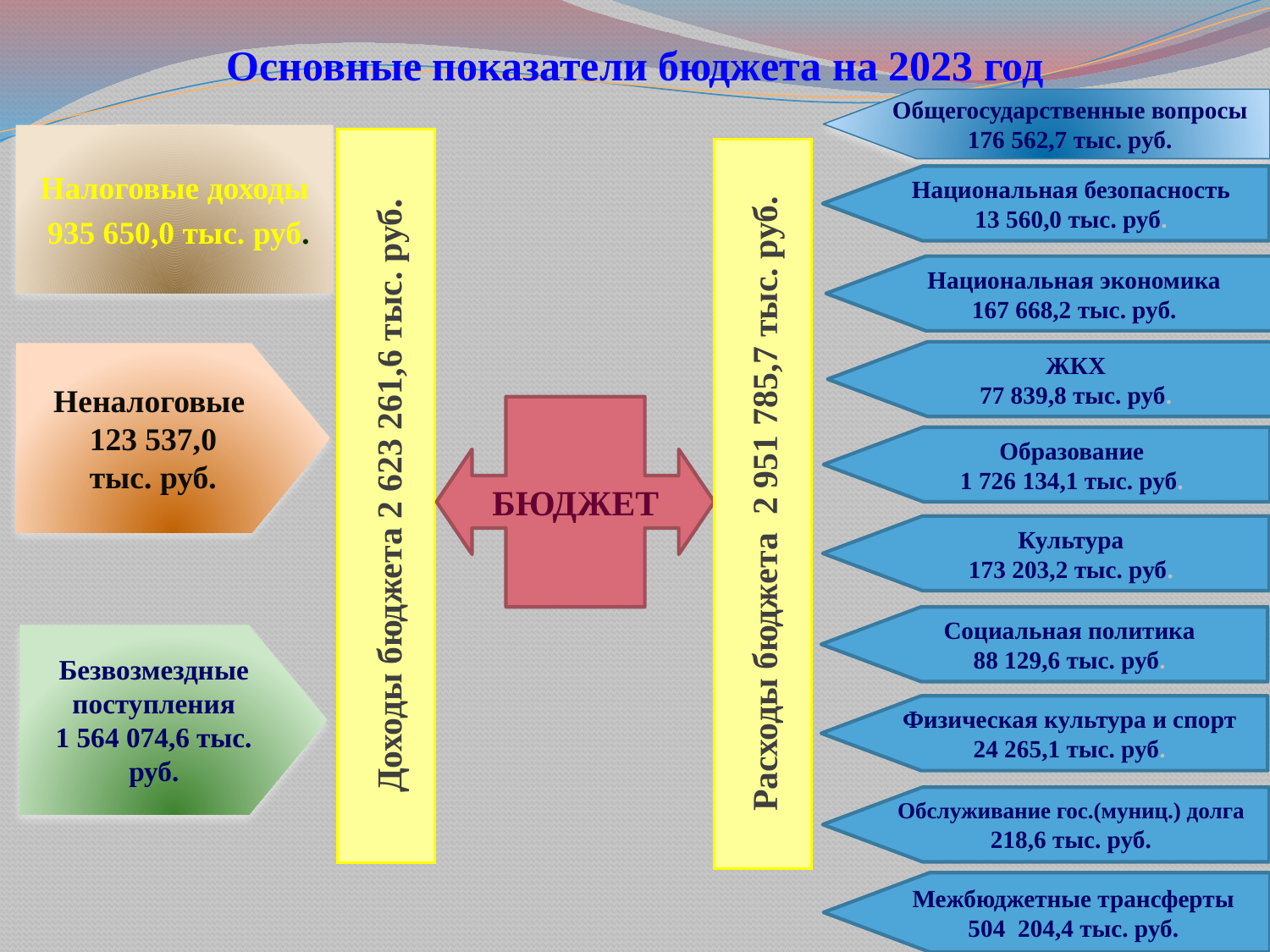

# Основные показатели бюджета на 2023 год
Общегосударственные вопросы
176 562,7 тыс. руб.
Налоговые доходы
 935 650,0 тыс. руб.
Доходы бюджета 2 623 261,6 тыс. руб.
Расходы бюджета  2 951 785,7 тыс. руб.
Национальная безопасность
13 560,0 тыс. руб.

Национальная экономика
167 668,2 тыс. руб.
.
ЖКХ
77 839,8 тыс. руб.
Неналоговые
123 537,0
тыс. руб.
БЮДЖЕТ
Образование
1 726 134,1 тыс. руб.
Культура
173 203,2 тыс. руб.
Социальная политика
88 129,6 тыс. руб.
Безвозмездные поступления
1 564 074,6 тыс. руб.
Физическая культура и спорт
24 265,1 тыс. руб.
Обслуживание гос.(муниц.) долга
218,6 тыс. руб.
Межбюджетные трансферты
504  204,4 тыс. руб.